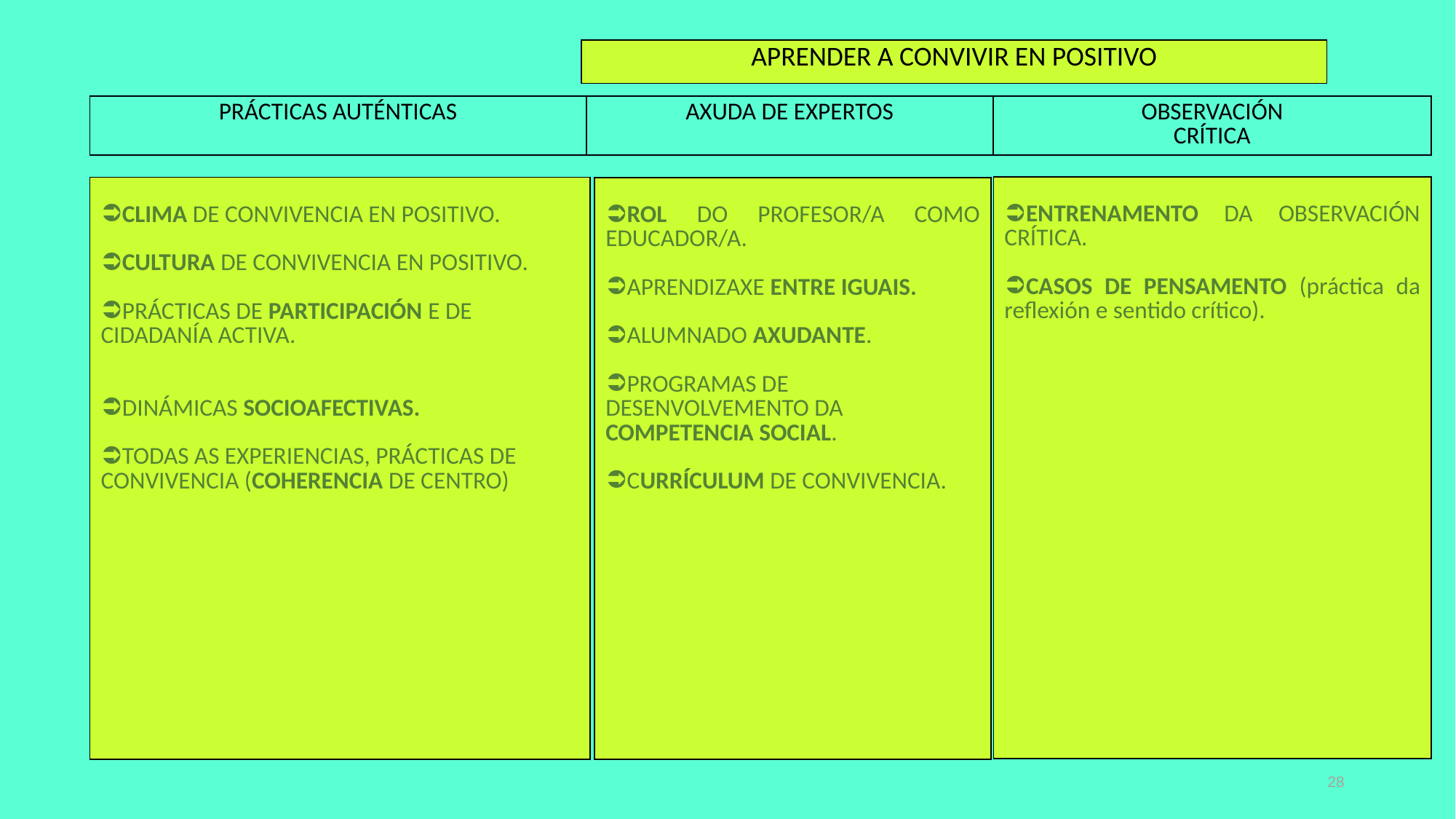

| APRENDER A CONVIVIR EN POSITIVO |
| --- |
| PRÁCTICAS AUTÉNTICAS | AXUDA DE EXPERTOS | OBSERVACIÓN CRÍTICA |
| --- | --- | --- |
| ENTRENAMENTO DA OBSERVACIÓN CRÍTICA. CASOS DE PENSAMENTO (práctica da reflexión e sentido crítico). |
| --- |
| CLIMA DE CONVIVENCIA EN POSITIVO. CULTURA DE CONVIVENCIA EN POSITIVO. PRÁCTICAS DE PARTICIPACIÓN E DE CIDADANÍA ACTIVA. DINÁMICAS SOCIOAFECTIVAS. TODAS AS EXPERIENCIAS, PRÁCTICAS DE CONVIVENCIA (COHERENCIA DE CENTRO) |
| --- |
| ROL DO PROFESOR/A COMO EDUCADOR/A. APRENDIZAXE ENTRE IGUAIS. ALUMNADO AXUDANTE. PROGRAMAS DE DESENVOLVEMENTO DA COMPETENCIA SOCIAL. CURRÍCULUM DE CONVIVENCIA. |
| --- |
28